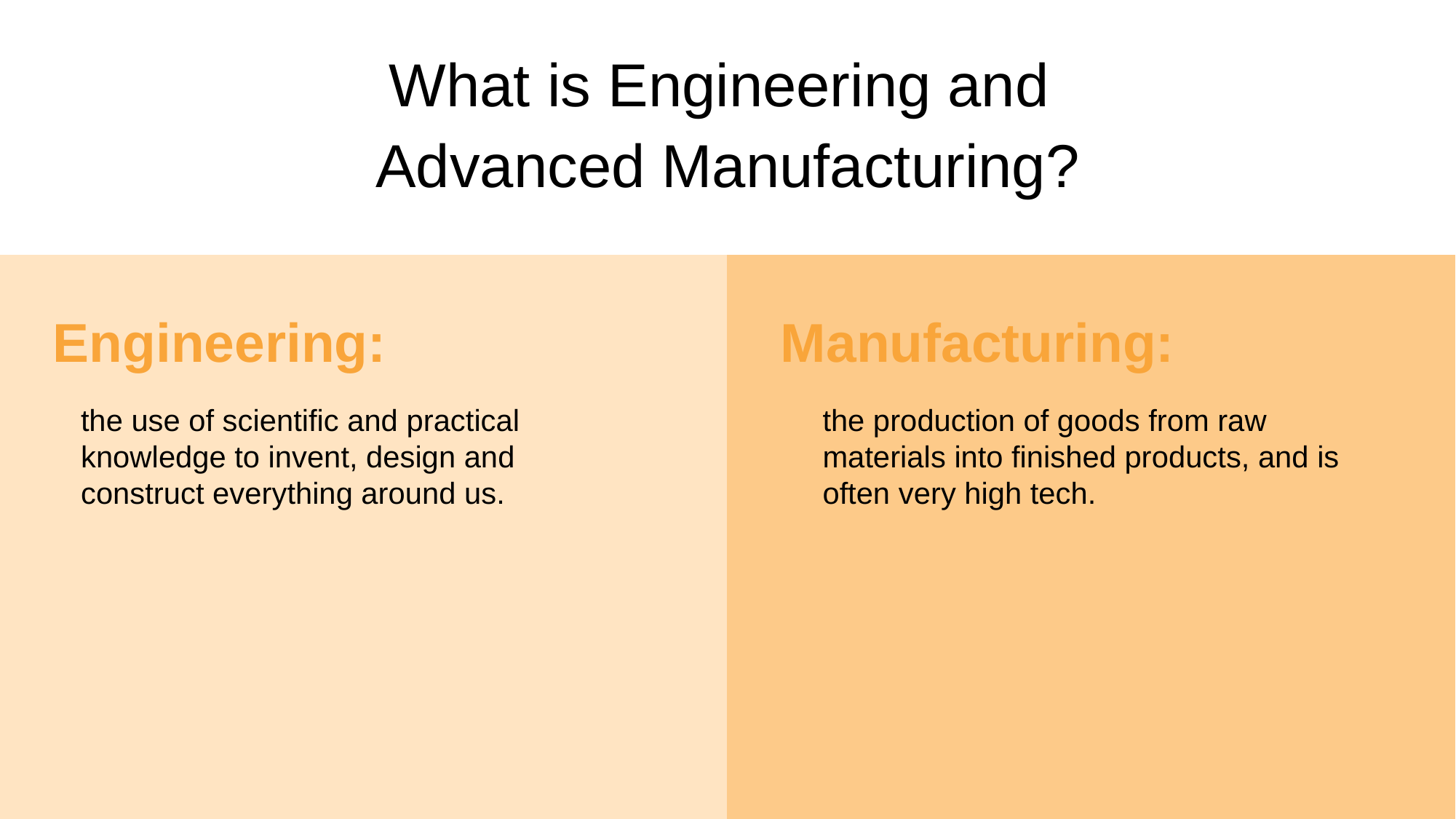

What is Engineering and
Advanced Manufacturing?

Engineering:
Manufacturing:
the use of scientific and practical knowledge to invent, design and construct everything around us.
the production of goods from raw materials into finished products, and is often very high tech.